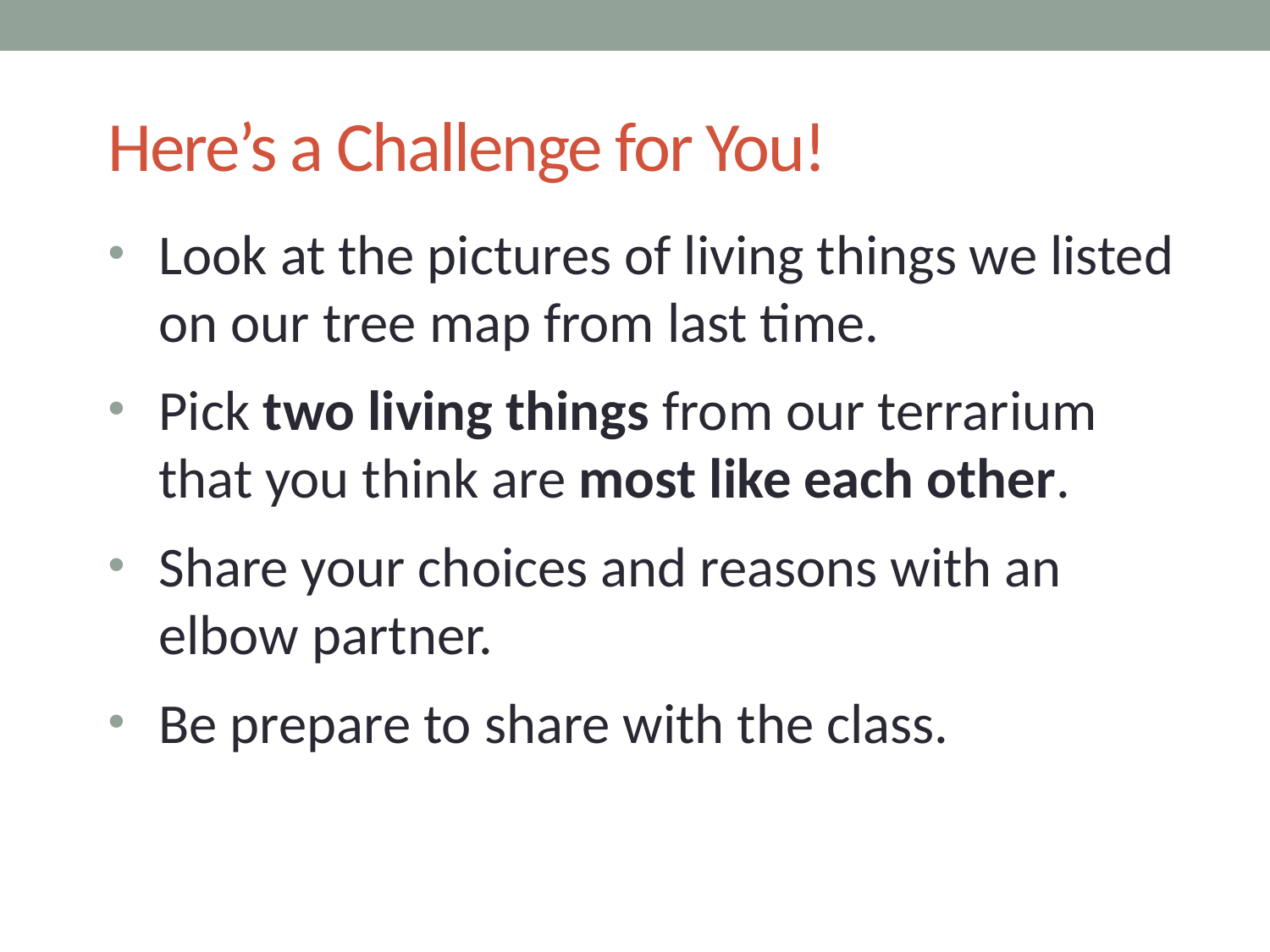

# Here’s a Challenge for You!
Look at the pictures of living things we listed on our tree map from last time.
Pick two living things from our terrarium that you think are most like each other.
Share your choices and reasons with an elbow partner.
Be prepare to share with the class.